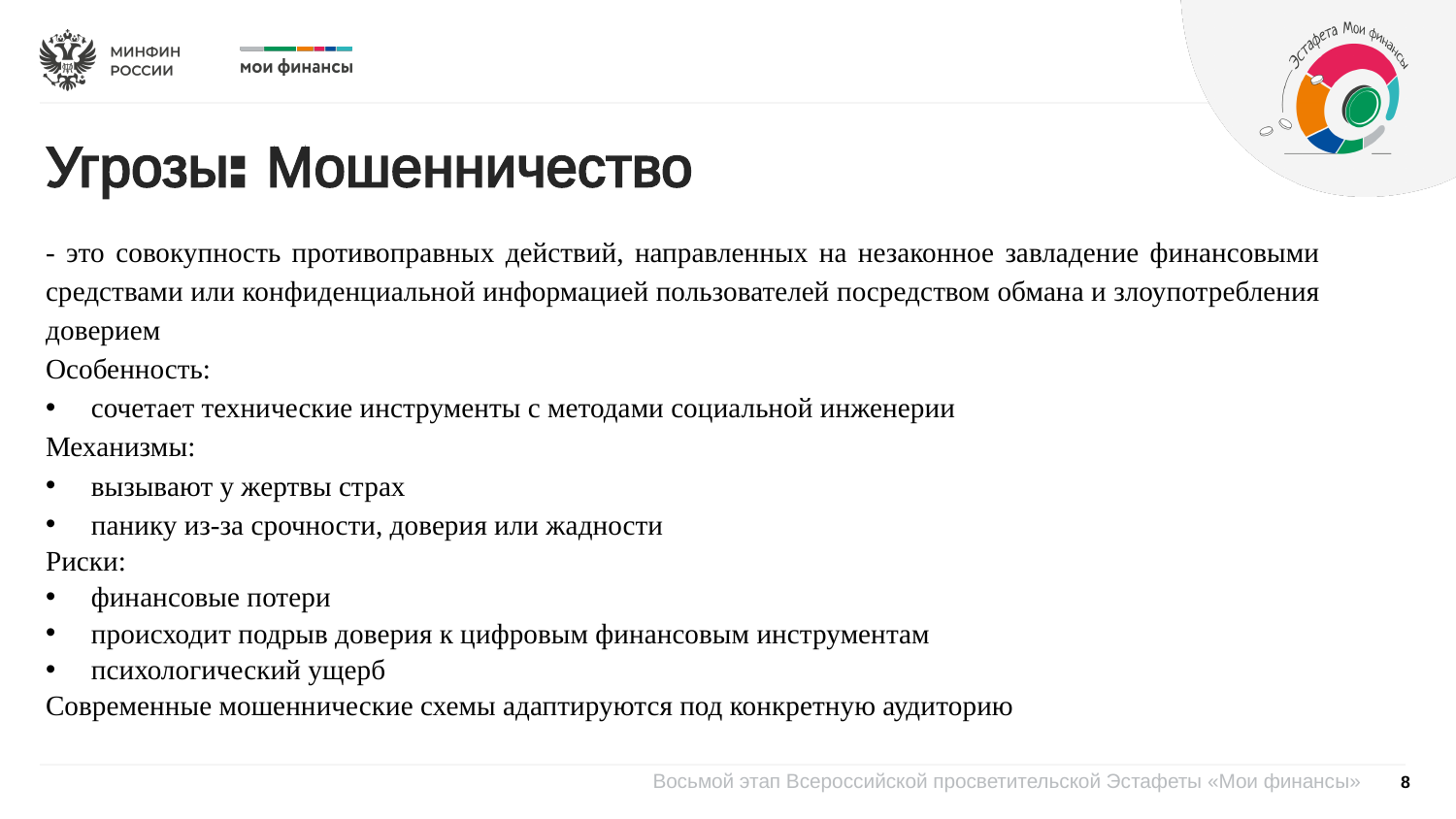

Угрозы: Мошенничество
- это совокупность противоправных действий, направленных на незаконное завладение финансовыми средствами или конфиденциальной информацией пользователей посредством обмана и злоупотребления доверием
Особенность:
сочетает технические инструменты с методами социальной инженерии
Механизмы:
вызывают у жертвы страх
панику из-за срочности, доверия или жадности
Риски:
финансовые потери
происходит подрыв доверия к цифровым финансовым инструментам
психологический ущерб
Современные мошеннические схемы адаптируются под конкретную аудиторию
8